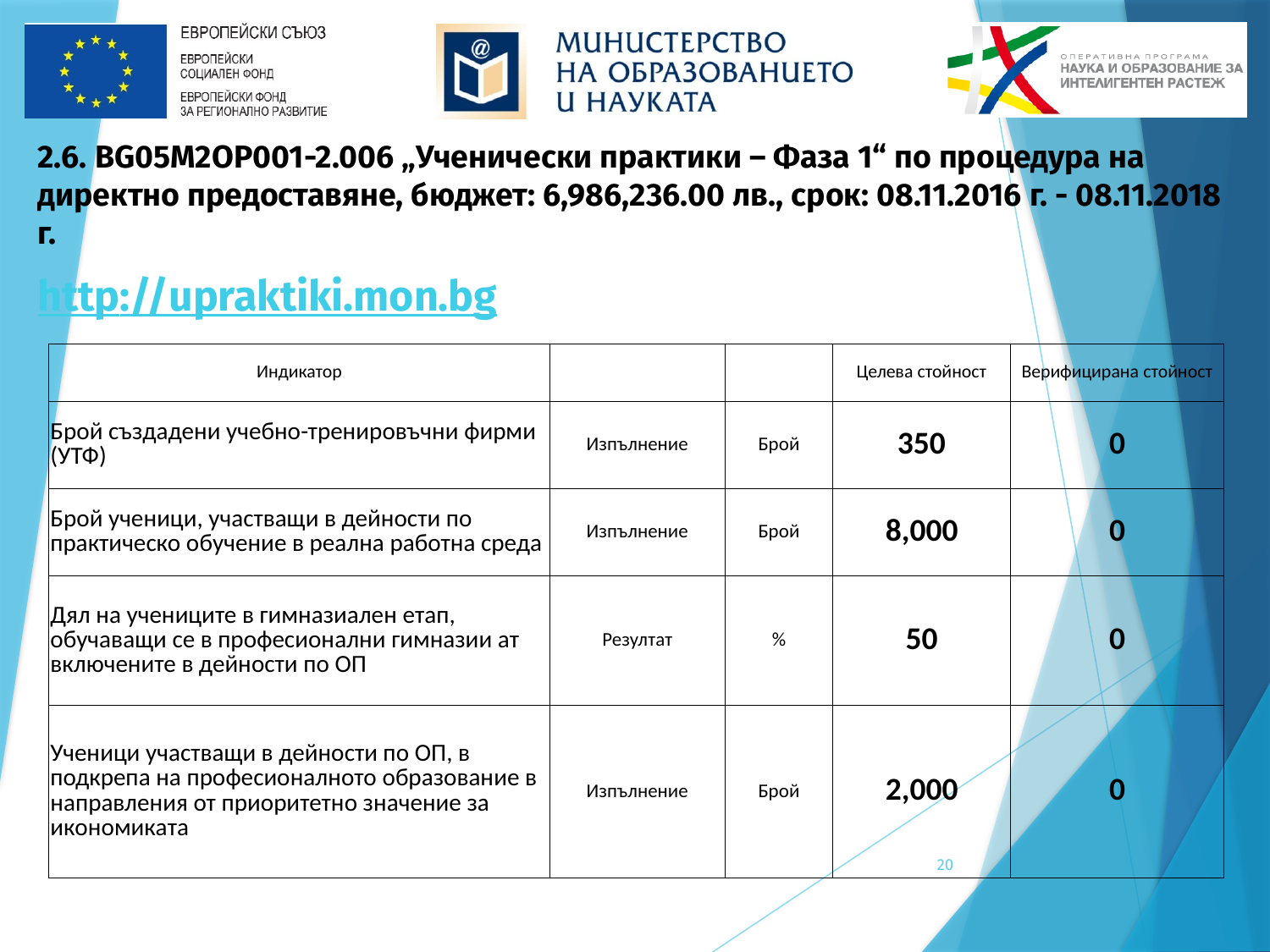

2.6. BG05M2ОP001-2.006 „Ученически практики – Фаза 1“ по процедура на директно предоставяне, бюджет: 6,986,236.00 лв., срок: 08.11.2016 г. - 08.11.2018 г.
http://upraktiki.mon.bg

| Индикатор |  |  | Целева стойност | Верифицирана стойност |
| --- | --- | --- | --- | --- |
| Брой създадени учебно-тренировъчни фирми (УТФ) | Изпълнение | Брой | 350 | 0 |
| Брой ученици, участващи в дейности по практическо обучение в реална работна среда | Изпълнение | Брой | 8,000 | 0 |
| Дял на учениците в гимназиален етап, обучаващи се в професионални гимназии ат включените в дейности по ОП | Резултат | % | 50 | 0 |
| Ученици участващи в дейности по ОП, в подкрепа на професионалното образование в направления от приоритетно значение за икономиката | Изпълнение | Брой | 2,000 | 0 |
20